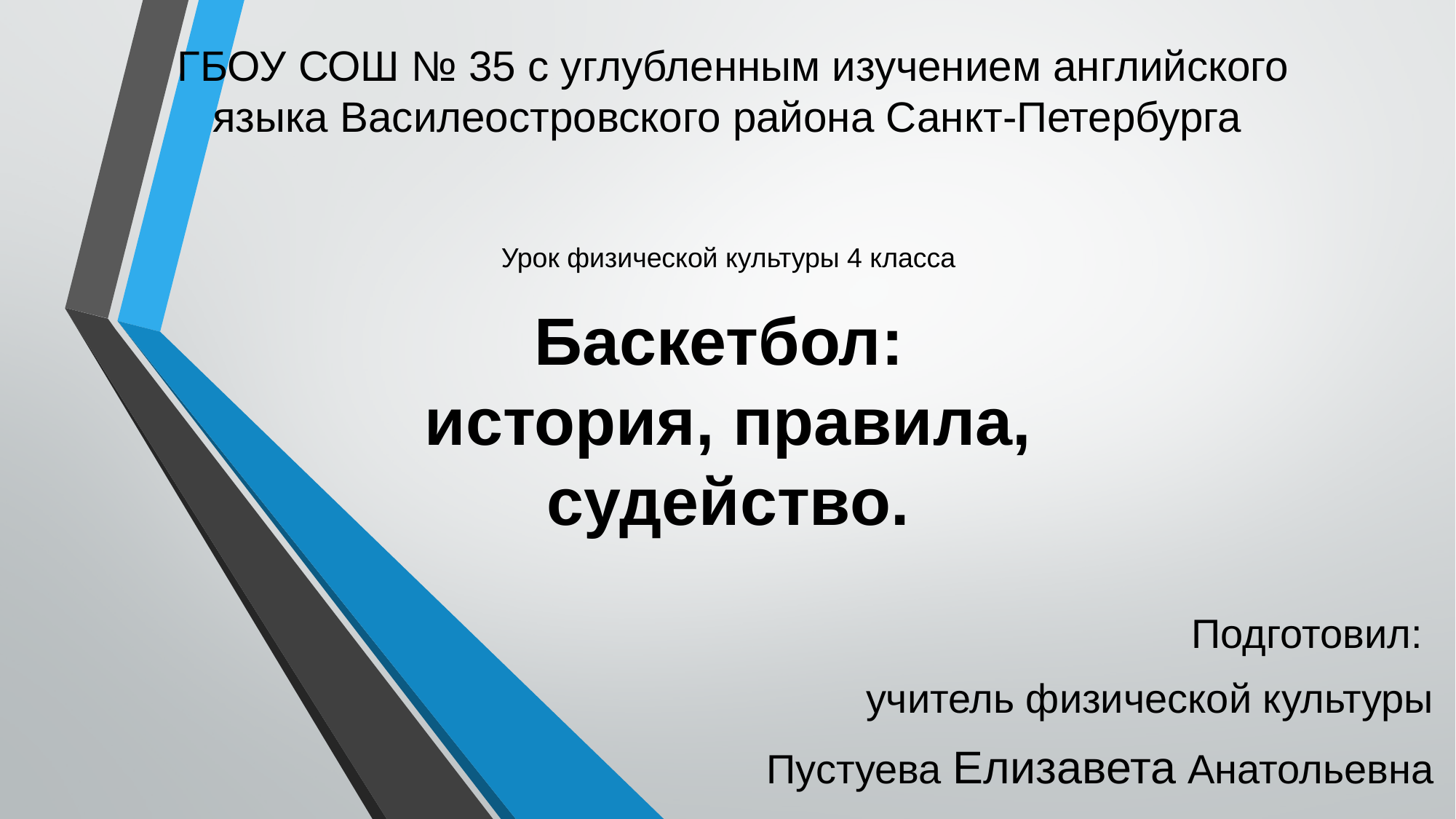

# ГБОУ СОШ № 35 с углубленным изучением английского языка Василеостровского района Санкт-Петербурга
Урок физической культуры 4 класса
Баскетбол:
история, правила, судейство.
Подготовил:
учитель физической культуры
Пустуева Елизавета Анатольевна